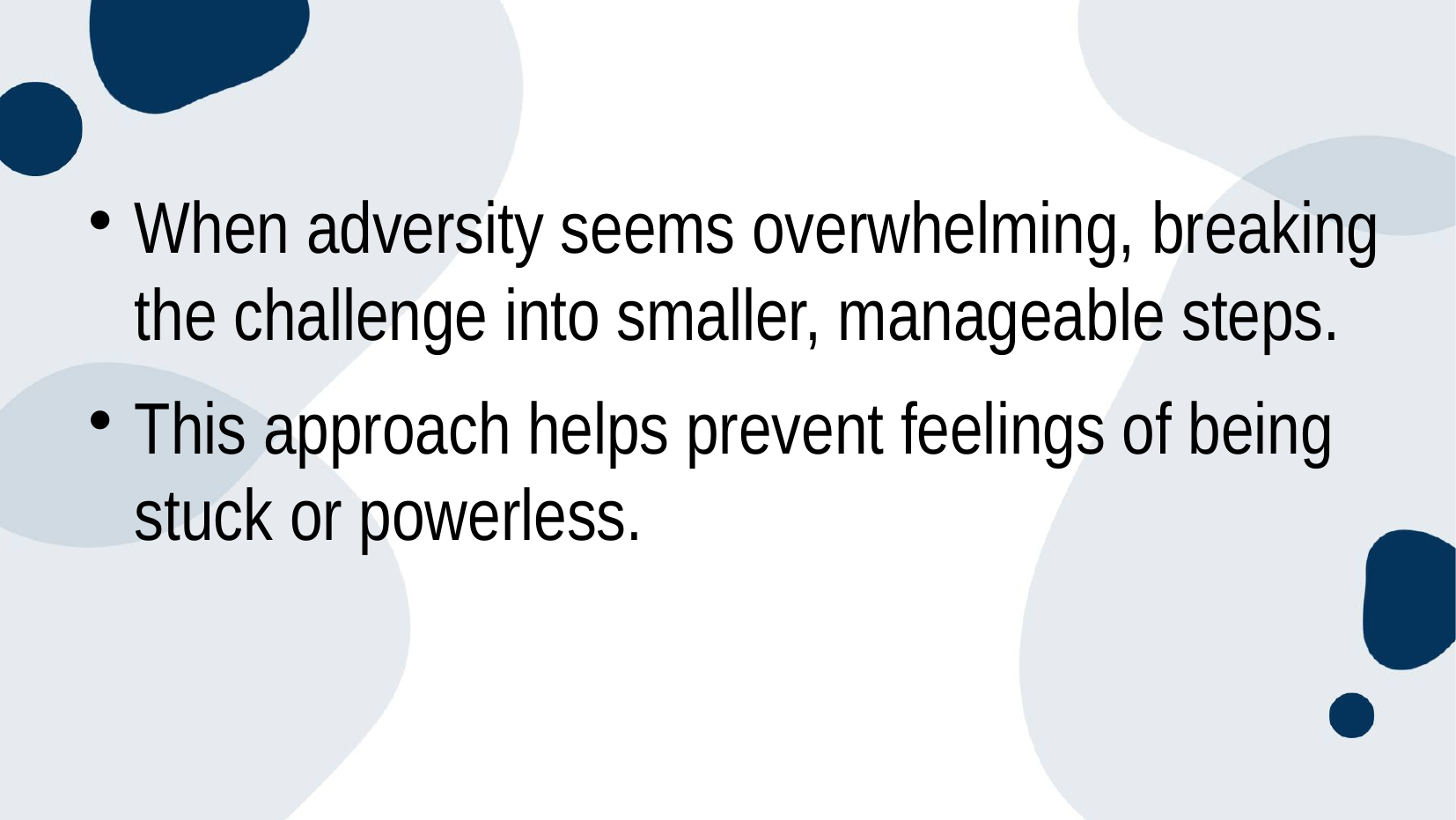

# When adversity seems overwhelming, breaking the challenge into smaller, manageable steps.
This approach helps prevent feelings of being stuck or powerless.